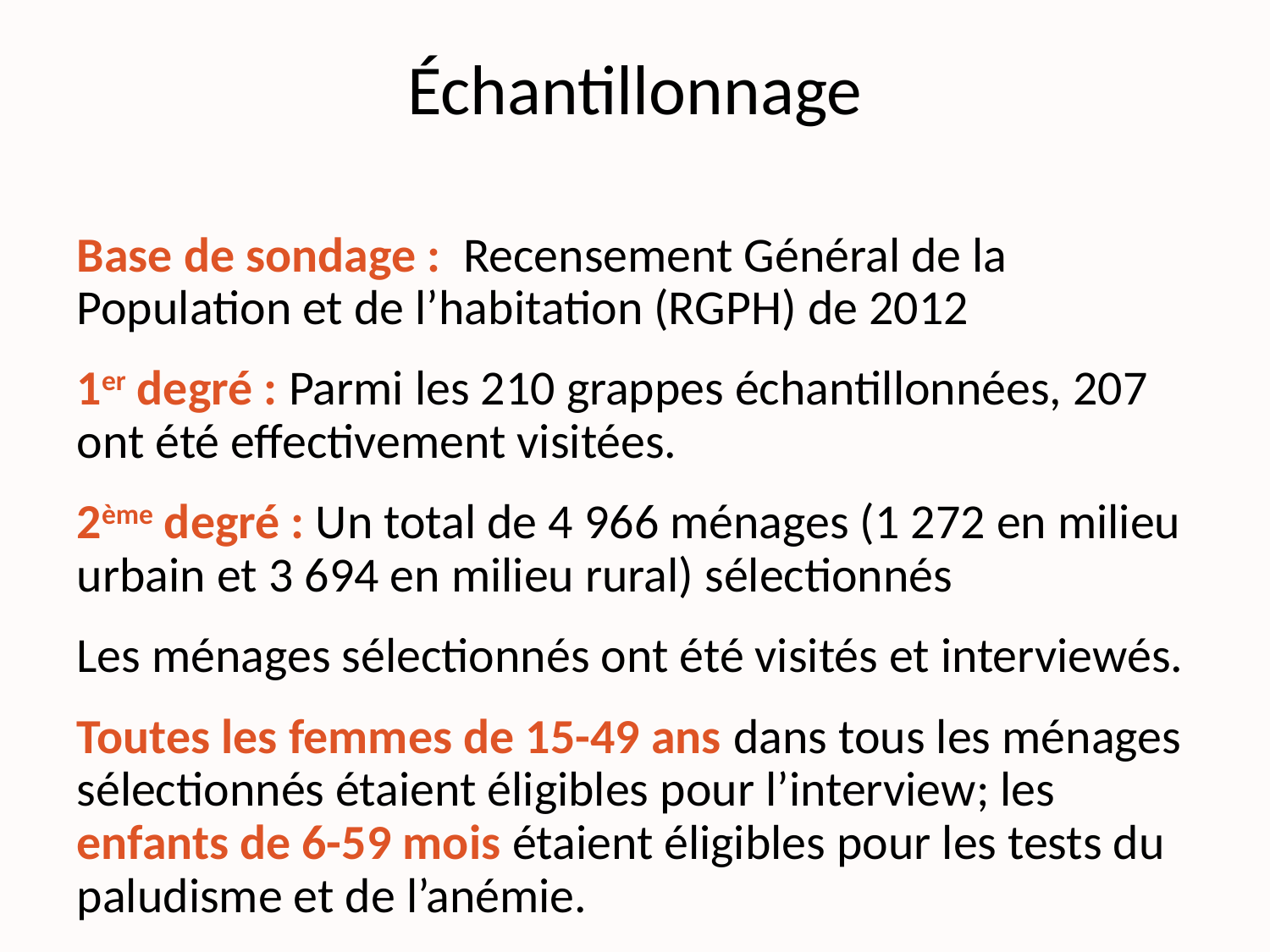

# Échantillonnage
Base de sondage :  Recensement Général de la Population et de l’habitation (RGPH) de 2012
1er degré : Parmi les 210 grappes échantillonnées, 207 ont été effectivement visitées.
2ème degré : Un total de 4 966 ménages (1 272 en milieu urbain et 3 694 en milieu rural) sélectionnés
Les ménages sélectionnés ont été visités et interviewés.
Toutes les femmes de 15-49 ans dans tous les ménages sélectionnés étaient éligibles pour l’interview; les enfants de 6-59 mois étaient éligibles pour les tests du paludisme et de l’anémie.